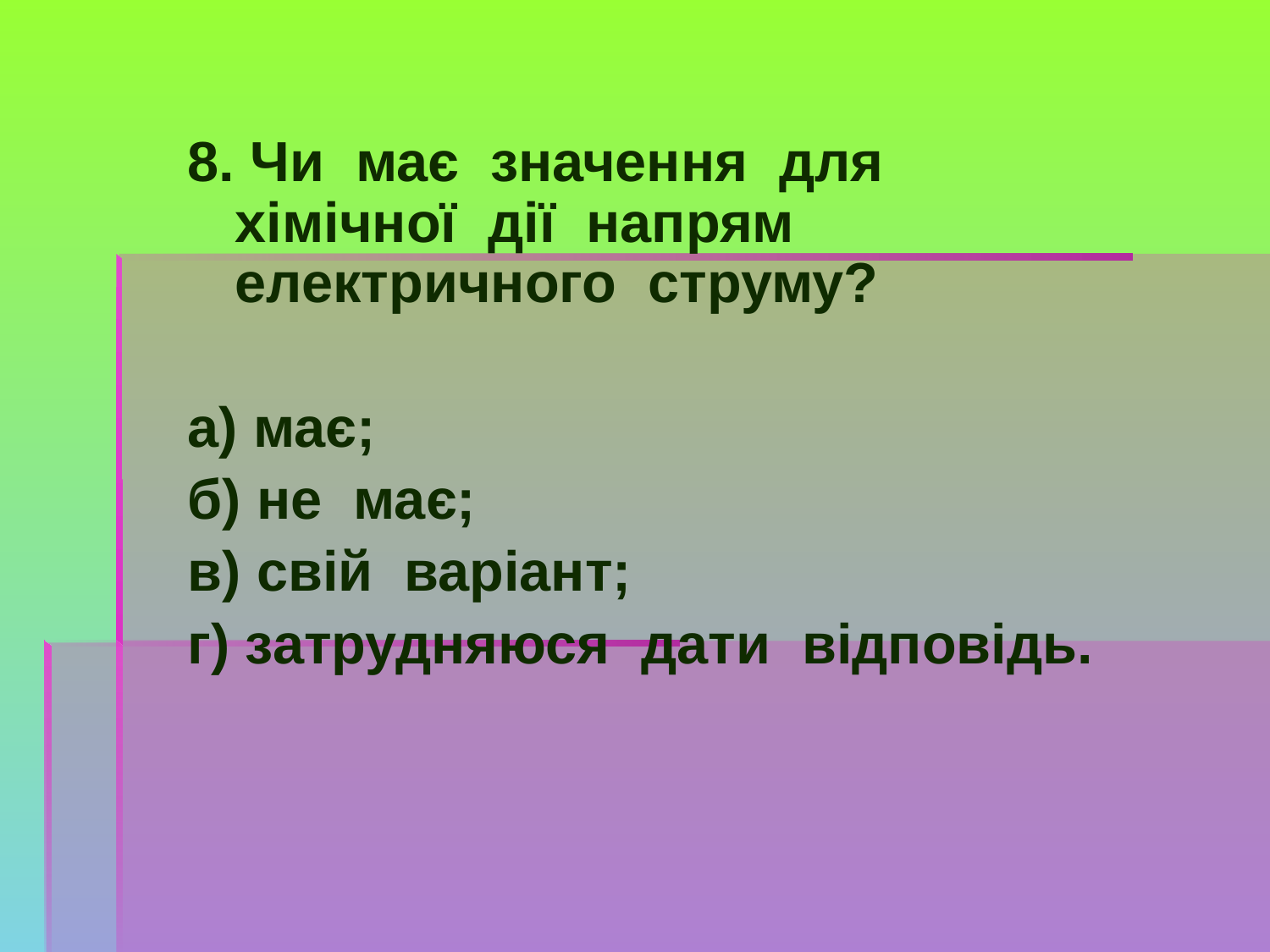

#
8. Чи  має  значення  для  хімічної  дії  напрям  електричного  струму?

а) має;
б) не  має;
в) свій  варіант;
г) затрудняюся  дати  відповідь.